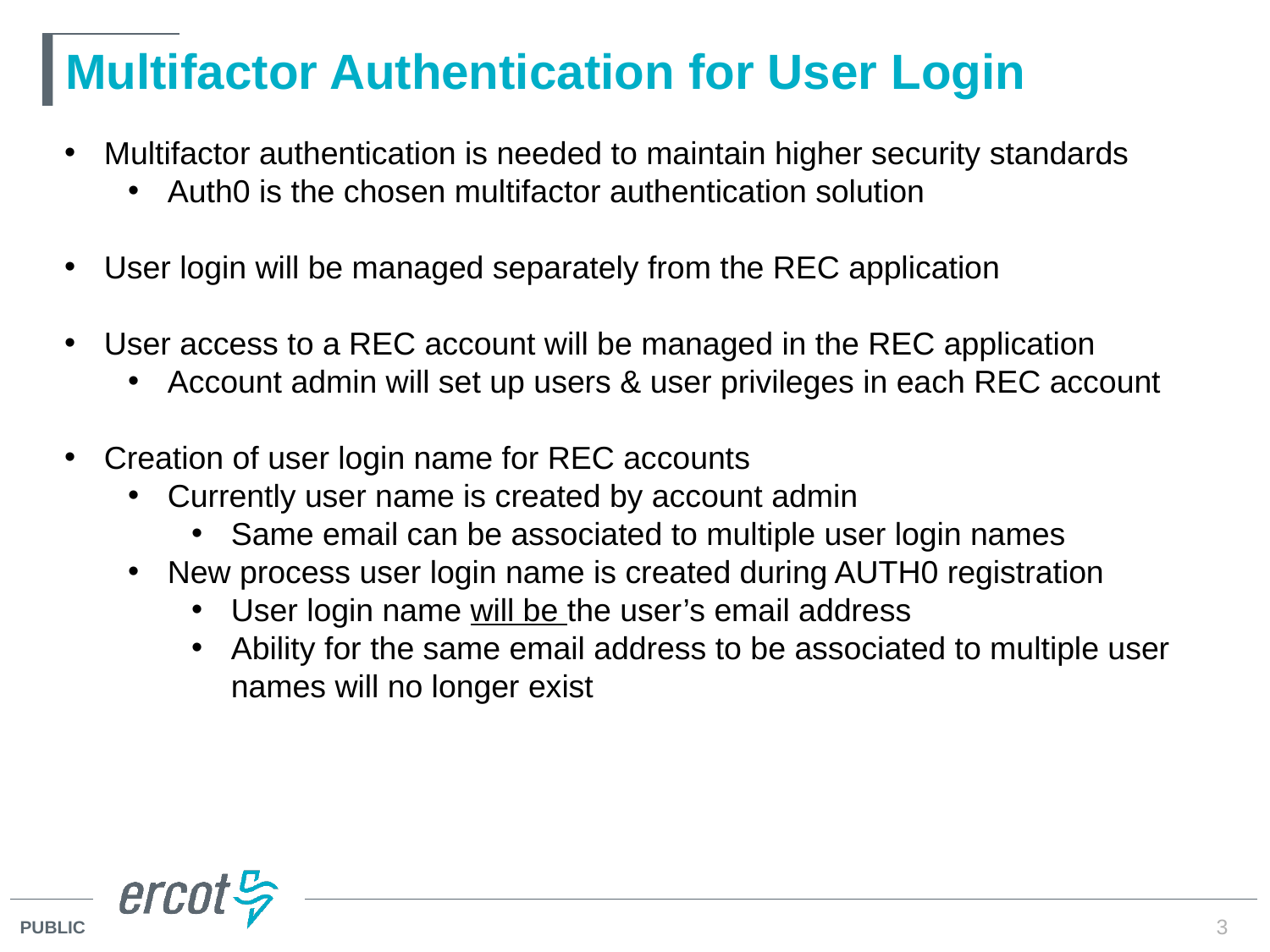

# Multifactor Authentication for User Login
Multifactor authentication is needed to maintain higher security standards
Auth0 is the chosen multifactor authentication solution

User login will be managed separately from the REC application

User access to a REC account will be managed in the REC application
Account admin will set up users & user privileges in each REC account

Creation of user login name for REC accounts
Currently user name is created by account admin
Same email can be associated to multiple user login names
New process user login name is created during AUTH0 registration
User login name will be the user’s email address
Ability for the same email address to be associated to multiple user names will no longer exist

3